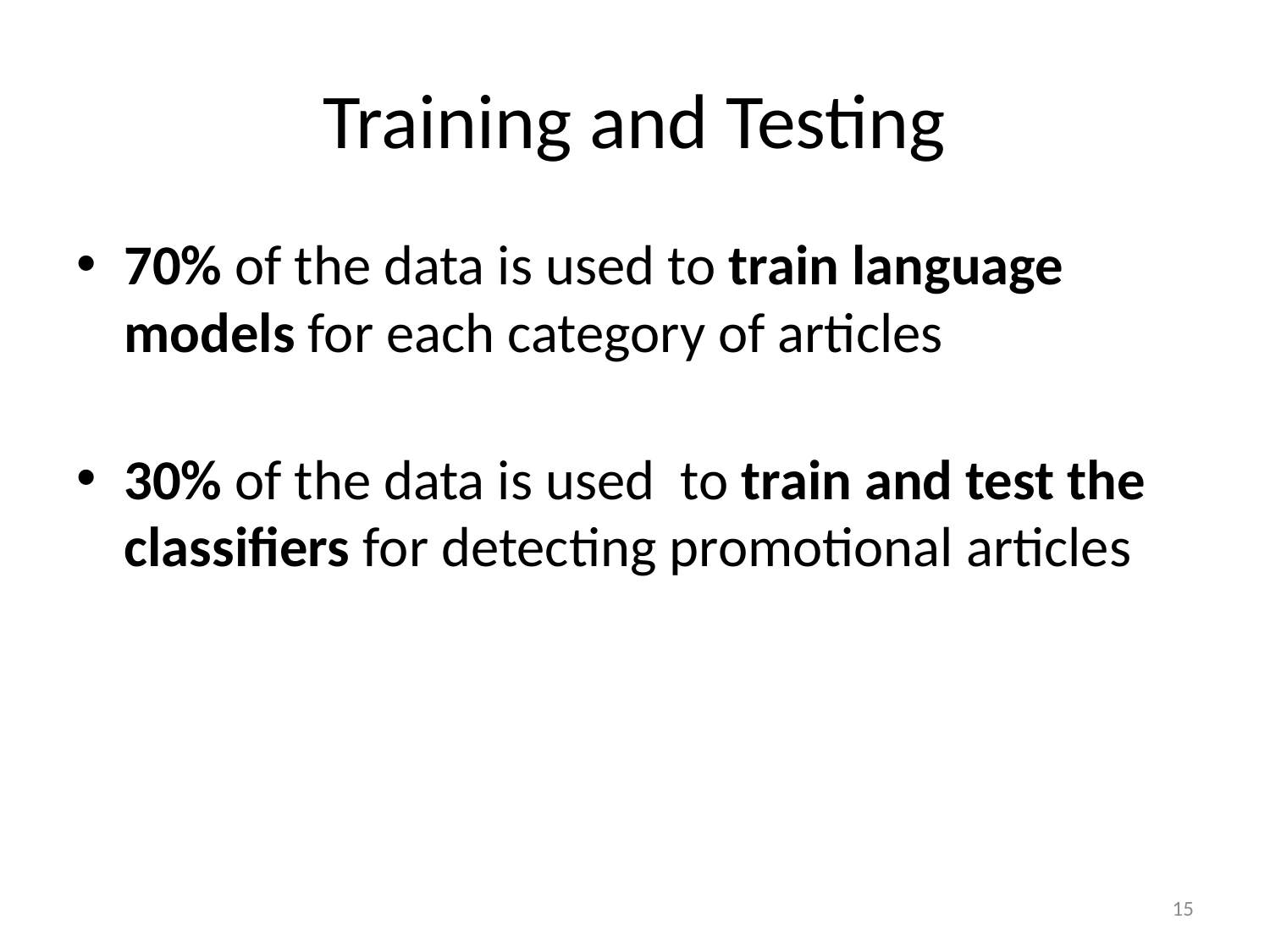

# Training and Testing
70% of the data is used to train language models for each category of articles
30% of the data is used  to train and test the classifiers for detecting promotional articles
15